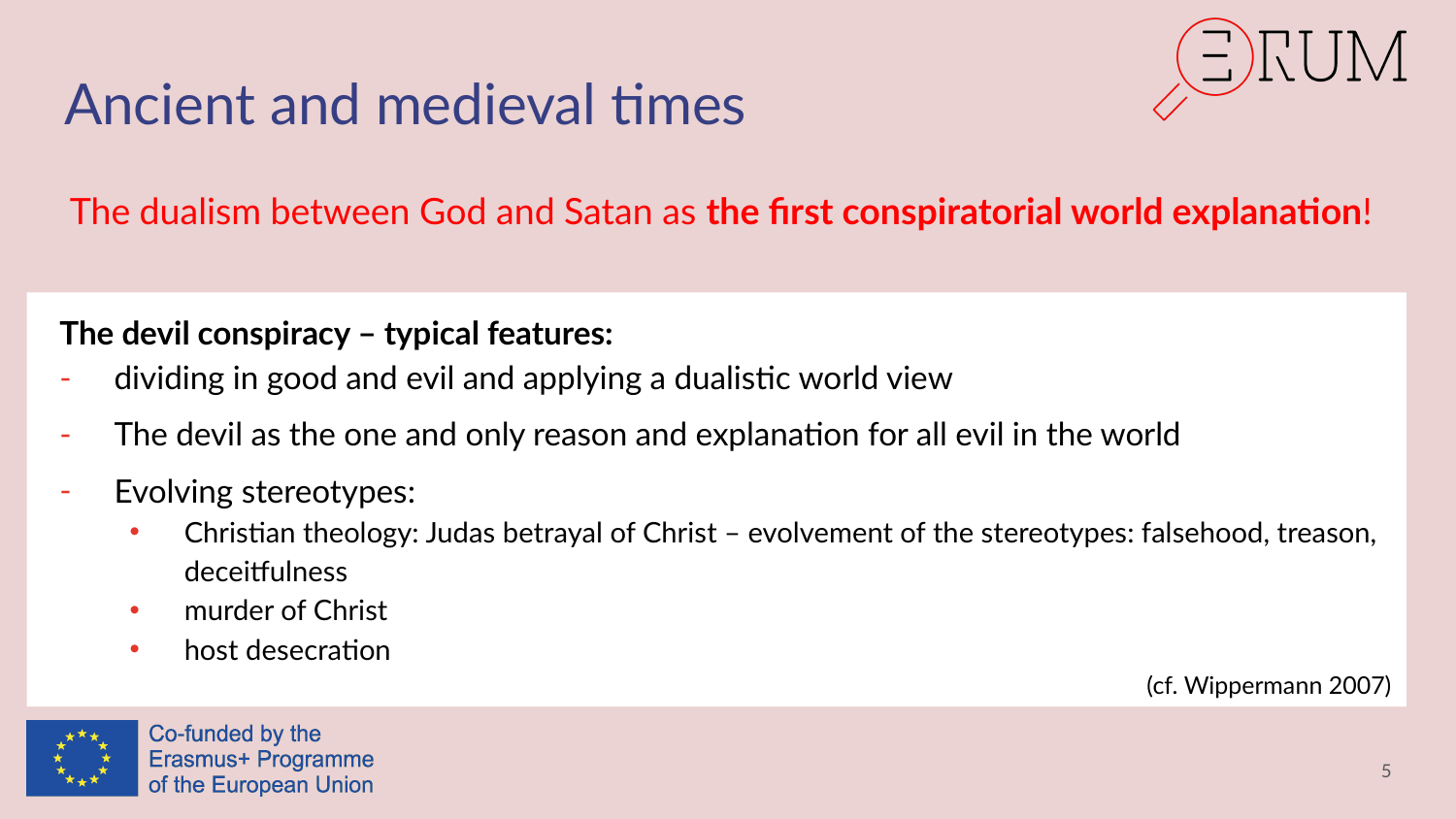

# Ancient and medieval times
The dualism between God and Satan as the first conspiratorial world explanation!

The devil conspiracy – typical features:
dividing in good and evil and applying a dualistic world view
The devil as the one and only reason and explanation for all evil in the world
Evolving stereotypes:
Christian theology: Judas betrayal of Christ – evolvement of the stereotypes: falsehood, treason, deceitfulness
murder of Christ
host desecration
(cf. Wippermann 2007)
5